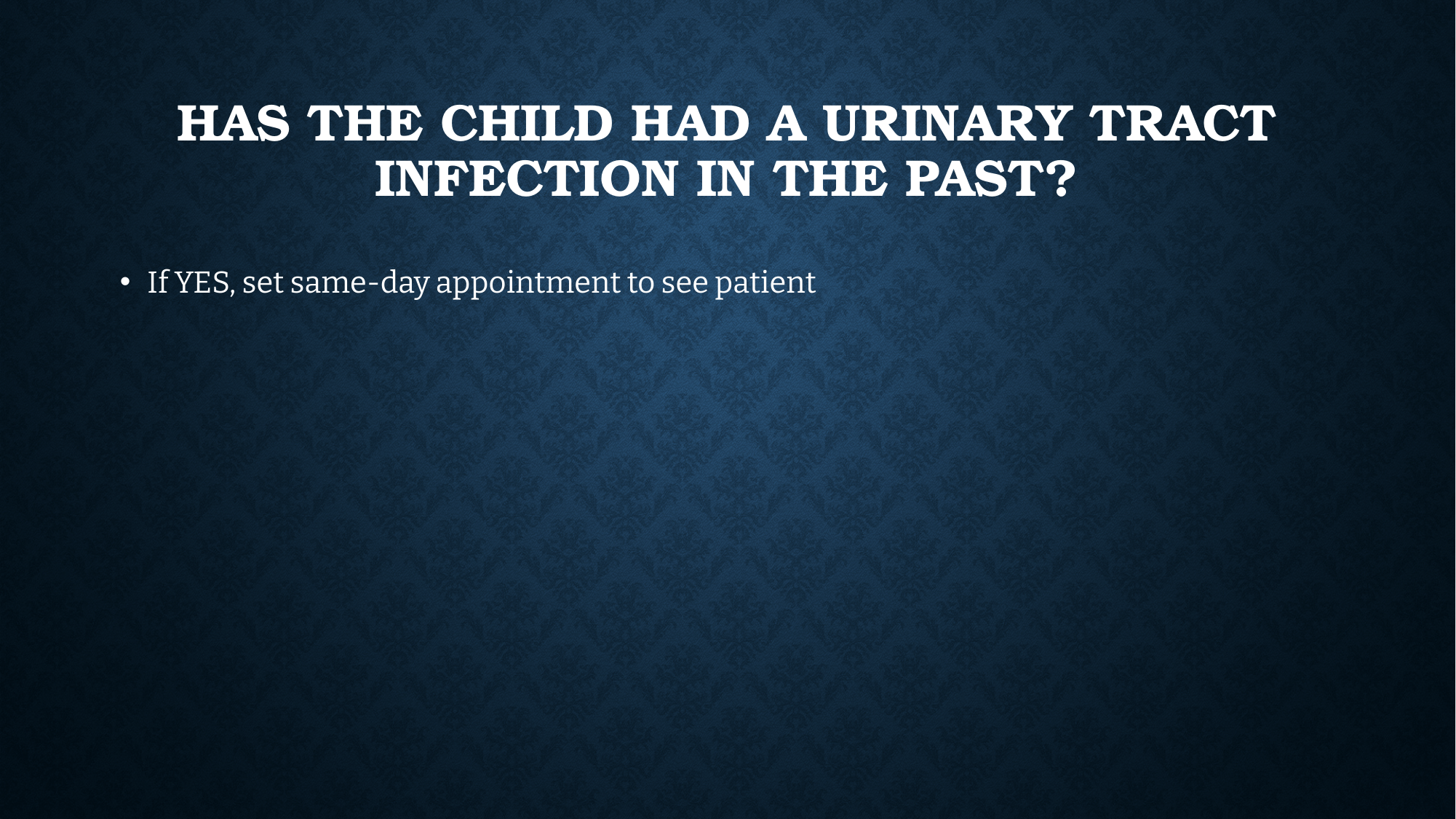

# Has the child had a urinary tract infection in the past?
If YES, set same-day appointment to see patient